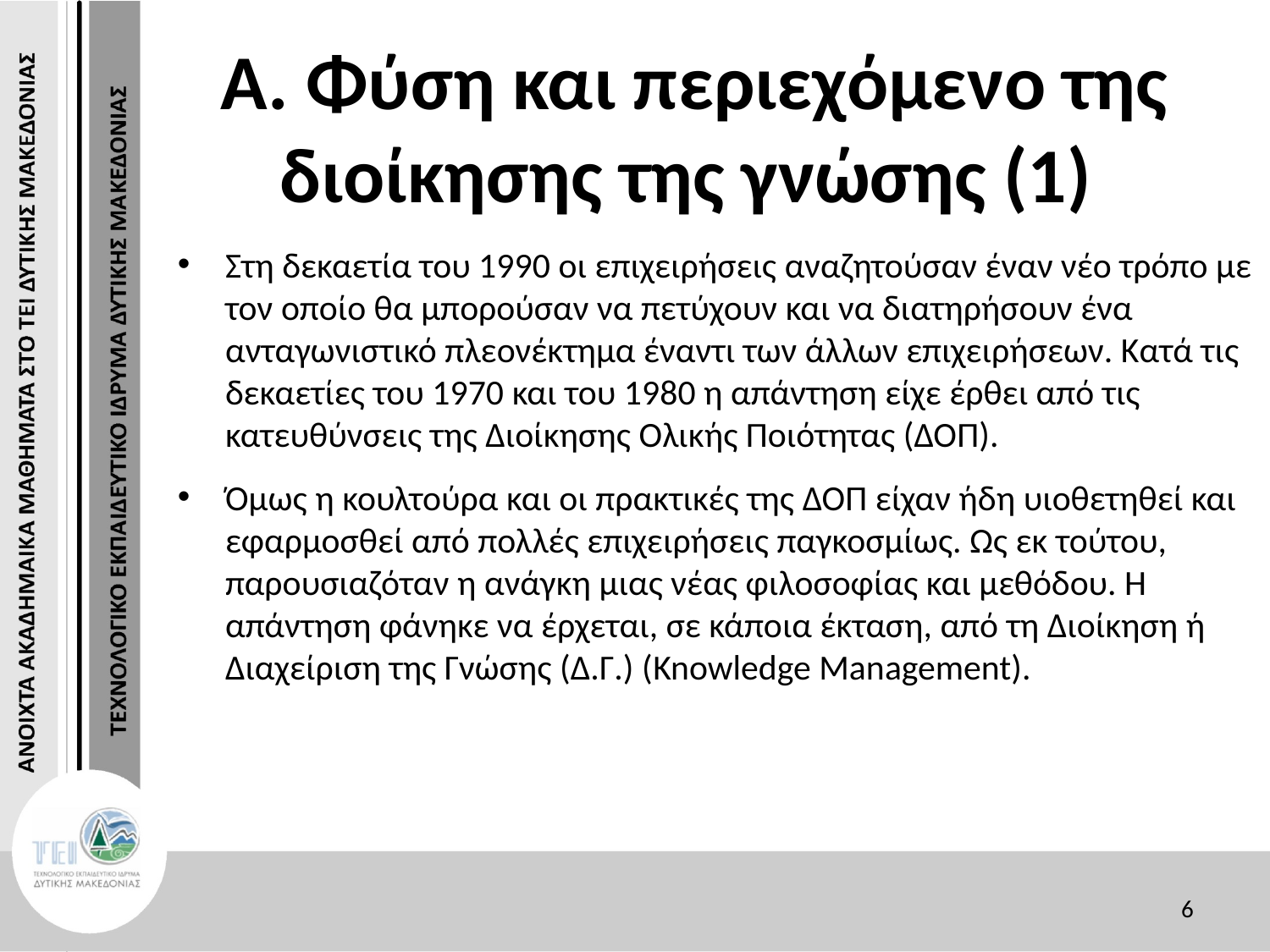

# Α. Φύση και περιεχόμενο της διοίκησης της γνώσης (1)
Στη δεκαετία του 1990 οι επιχειρήσεις αναζητούσαν έναν νέο τρόπο με τον οποίο θα μπορούσαν να πετύχουν και να διατηρήσουν ένα ανταγωνιστικό πλεονέκτημα έναντι των άλλων επιχειρήσεων. Κατά τις δεκαετίες του 1970 και του 1980 η απάντηση είχε έρθει από τις κατευθύνσεις της Διοίκησης Ολικής Ποιότητας (ΔΟΠ).
Όμως η κουλτούρα και οι πρακτικές της ΔΟΠ είχαν ήδη υιοθετηθεί και εφαρμοσθεί από πολλές επιχειρήσεις παγκοσμίως. Ως εκ τούτου, παρουσιαζόταν η ανάγκη μιας νέας φιλοσοφίας και μεθόδου. Η απάντηση φάνηκε να έρχεται, σε κάποια έκταση, από τη Διοίκηση ή Διαχείριση της Γνώσης (Δ.Γ.) (Knowledge Management).
6